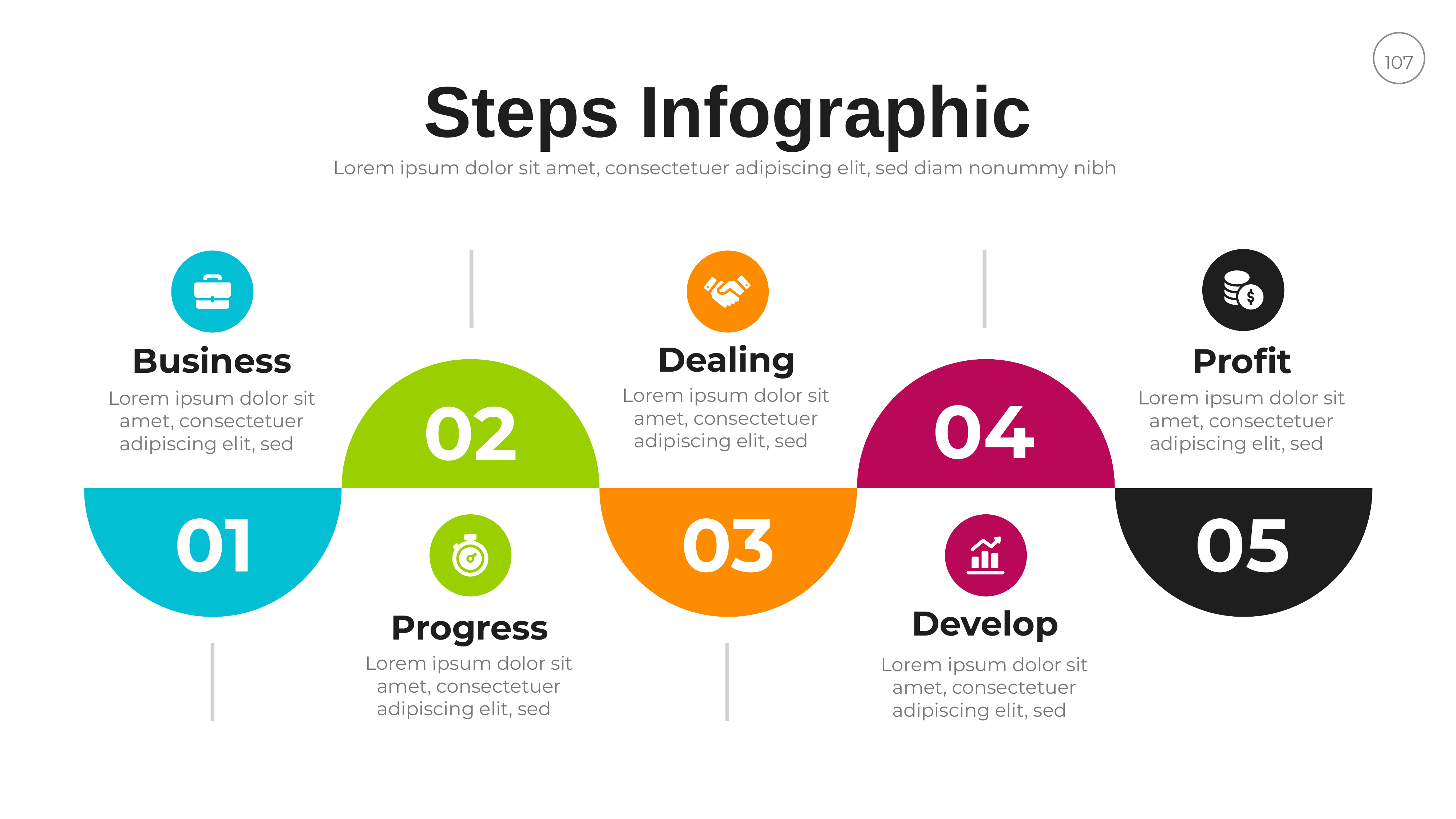

Steps Infographic
Lorem ipsum dolor sit amet, consectetuer adipiscing elit, sed diam nonummy nibh

Dealing
Business
Profit

Lorem ipsum dolor sit amet, consectetuer adipiscing elit, sed
04
02
Lorem ipsum dolor sit amet, consectetuer adipiscing elit, sed
Lorem ipsum dolor sit amet, consectetuer adipiscing elit, sed

01
03
05

Develop
Progress

Lorem ipsum dolor sit amet, consectetuer adipiscing elit, sed
Lorem ipsum dolor sit amet, consectetuer adipiscing elit, sed